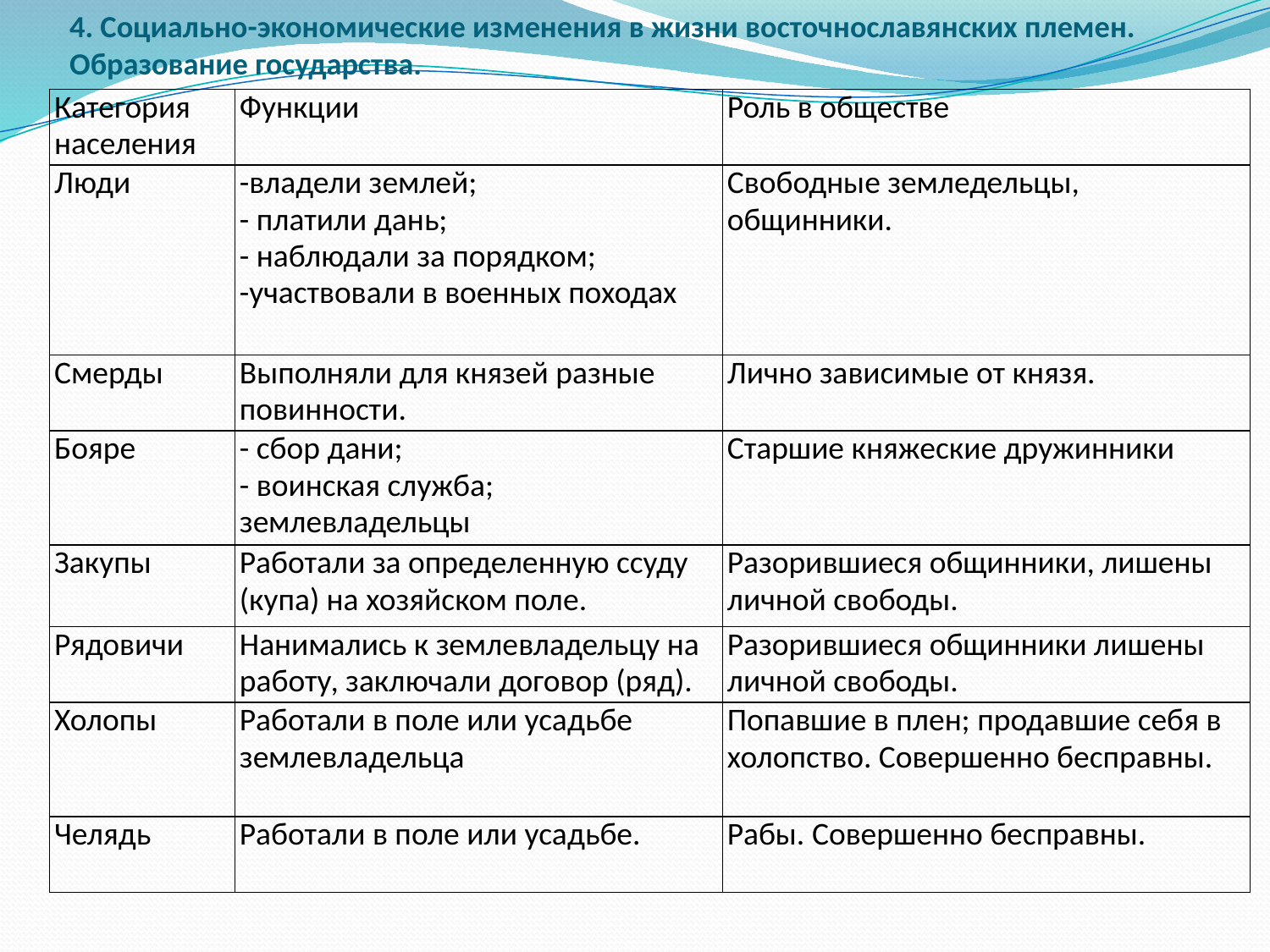

# 4. Социально-экономические изменения в жизни восточнославянских племен. Образование государства.
| Категория населения | Функции | Роль в обществе |
| --- | --- | --- |
| Люди | -владели землей; - платили дань; - наблюдали за порядком; -участвовали в военных походах | Свободные земледельцы, общинники. |
| Смерды | Выполняли для князей разные повинности. | Лично зависимые от князя. |
| Бояре | - сбор дани; - воинская служба; землевладельцы | Старшие княжеские дружинники |
| Закупы | Работали за определенную ссуду (купа) на хозяйском поле. | Разорившиеся общинники, лишены личной свободы. |
| Рядовичи | Нанимались к землевладельцу на работу, заключали договор (ряд). | Разорившиеся общинники лишены личной свободы. |
| Холопы | Работали в поле или усадьбе землевладельца | Попавшие в плен; продавшие себя в холопство. Совершенно бесправны. |
| Челядь | Работали в поле или усадьбе. | Рабы. Совершенно бесправны. |